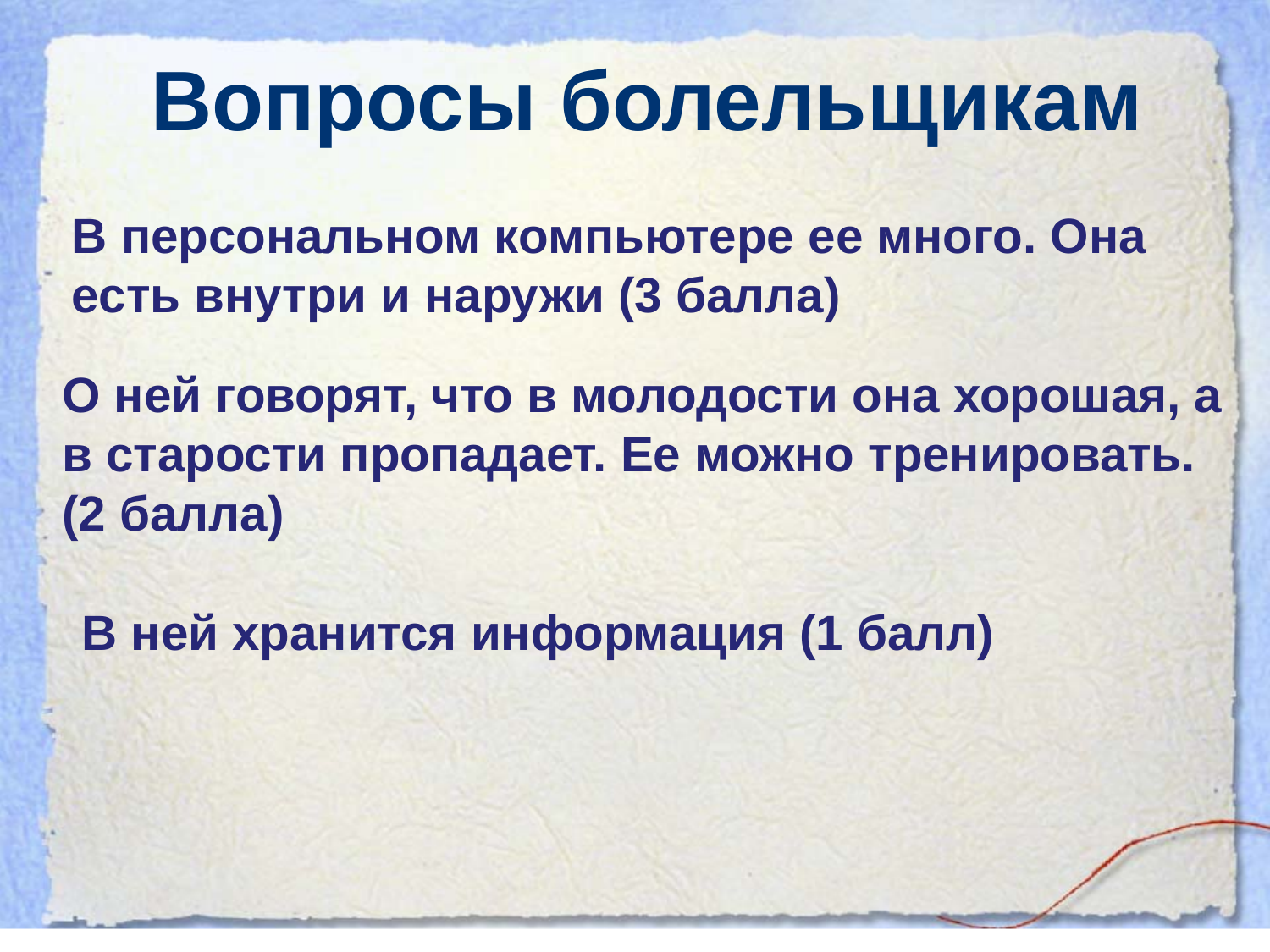

Вопросы болельщикам
В персональном компьютере ее много. Она есть внутри и наружи (3 балла)
О ней говорят, что в молодости она хорошая, а в старости пропадает. Ее можно тренировать. (2 балла)
В ней хранится информация (1 балл)